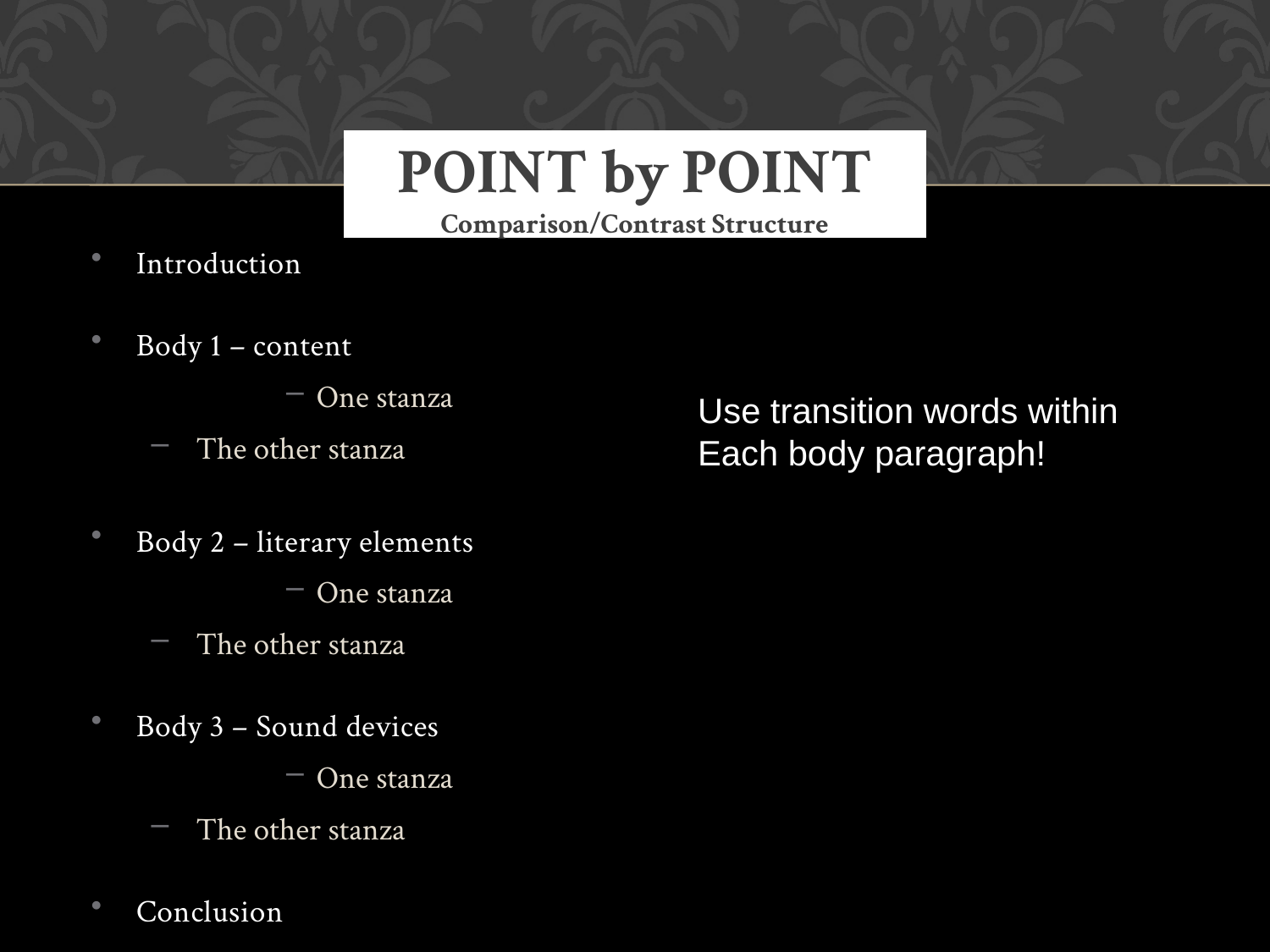

# POINT by POINT Comparison/Contrast Structure
Introduction

Body 1 – content
One stanza
The other stanza

Body 2 – literary elements
One stanza
The other stanza

Body 3 – Sound devices
One stanza
The other stanza

Conclusion

Use transition words within
Each body paragraph!